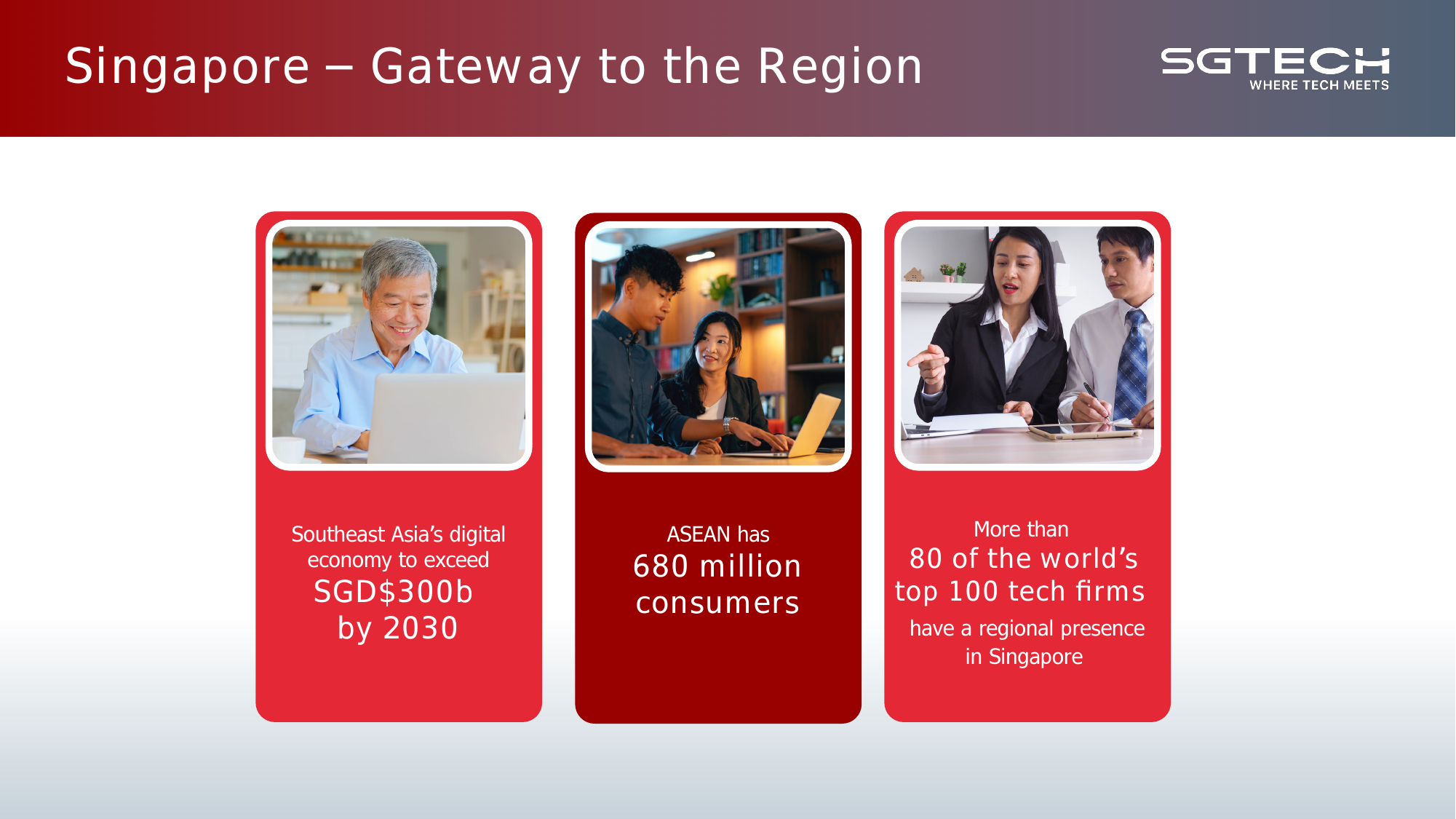

# Singapore – Gateway to the Region

More than
80 of the world’s top 100 tech firms
Southeast Asia’s digital economy to exceed
SGD$300b
by 2030
ASEAN has
680 million consumers
have a regional presence in Singapore